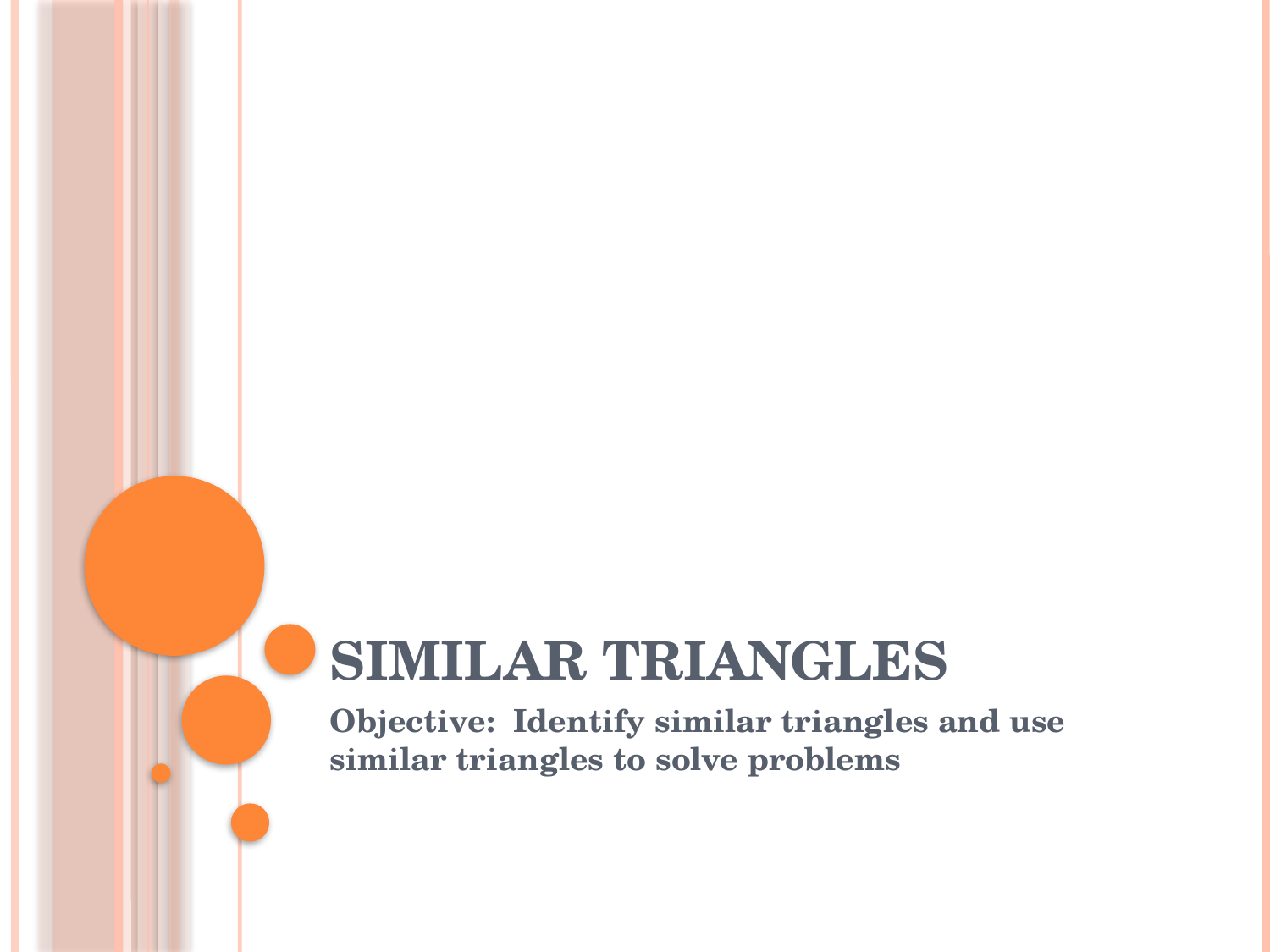

# Similar triangles
Objective:  Identify similar triangles and use similar triangles to solve problems